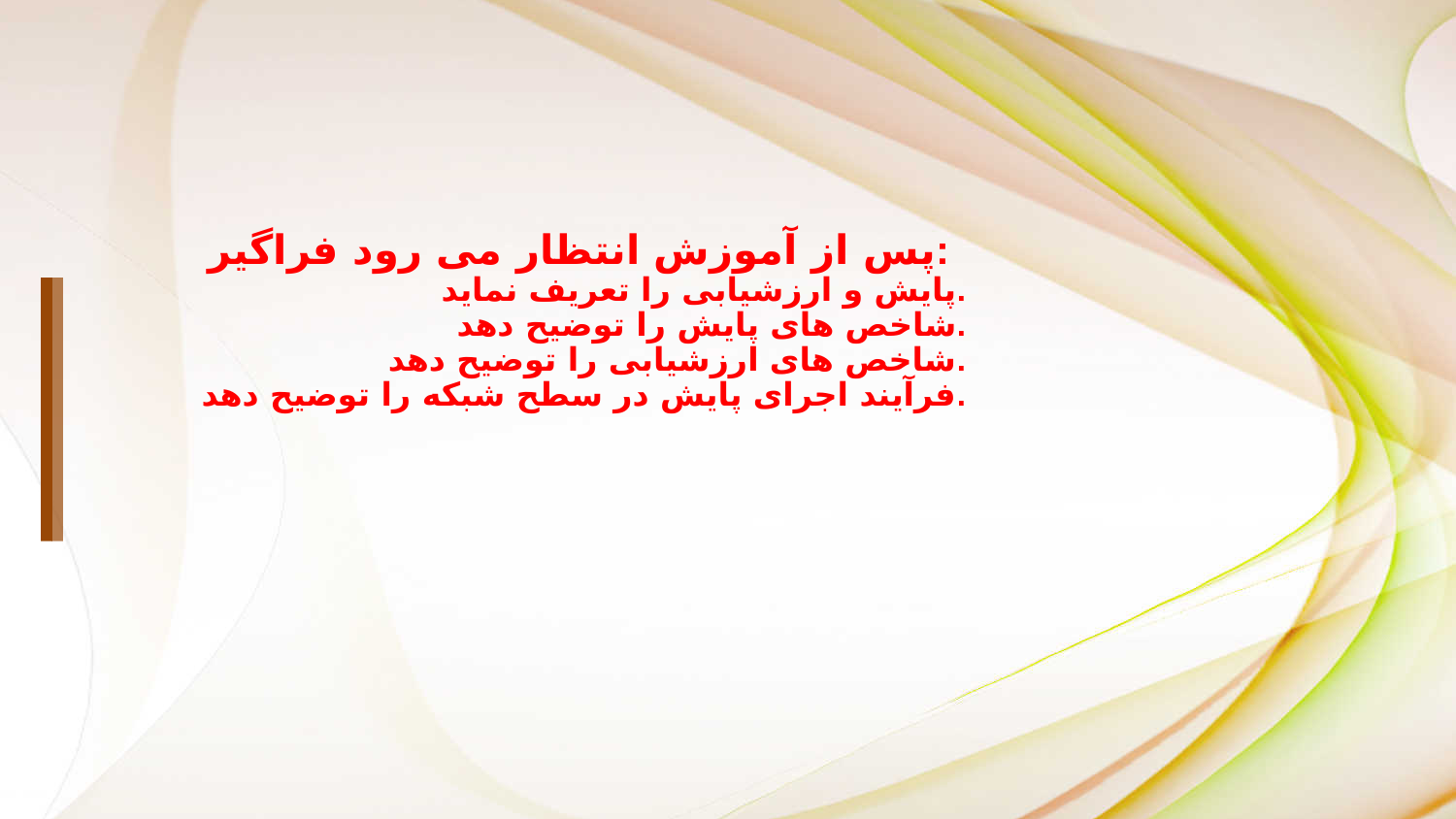

پس از آموزش انتظار می رود فراگیر:
پایش و ارزشیابی را تعریف نماید.
شاخص های پایش را توضیح دهد.
شاخص های ارزشیابی را توضیح دهد.
فرآیند اجرای پایش در سطح شبکه را توضیح دهد.